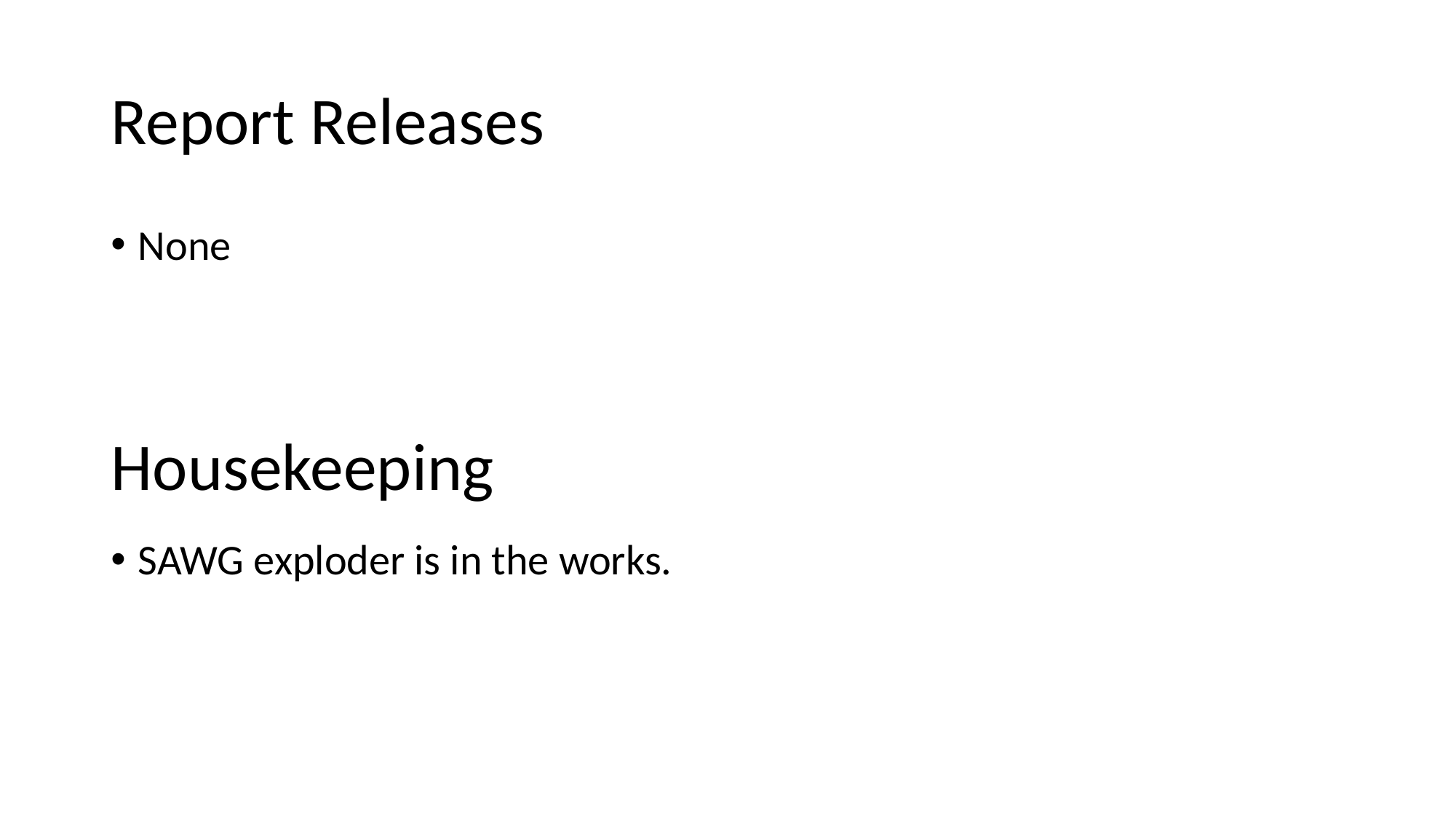

# Report Releases
None

Housekeeping

SAWG exploder is in the works.